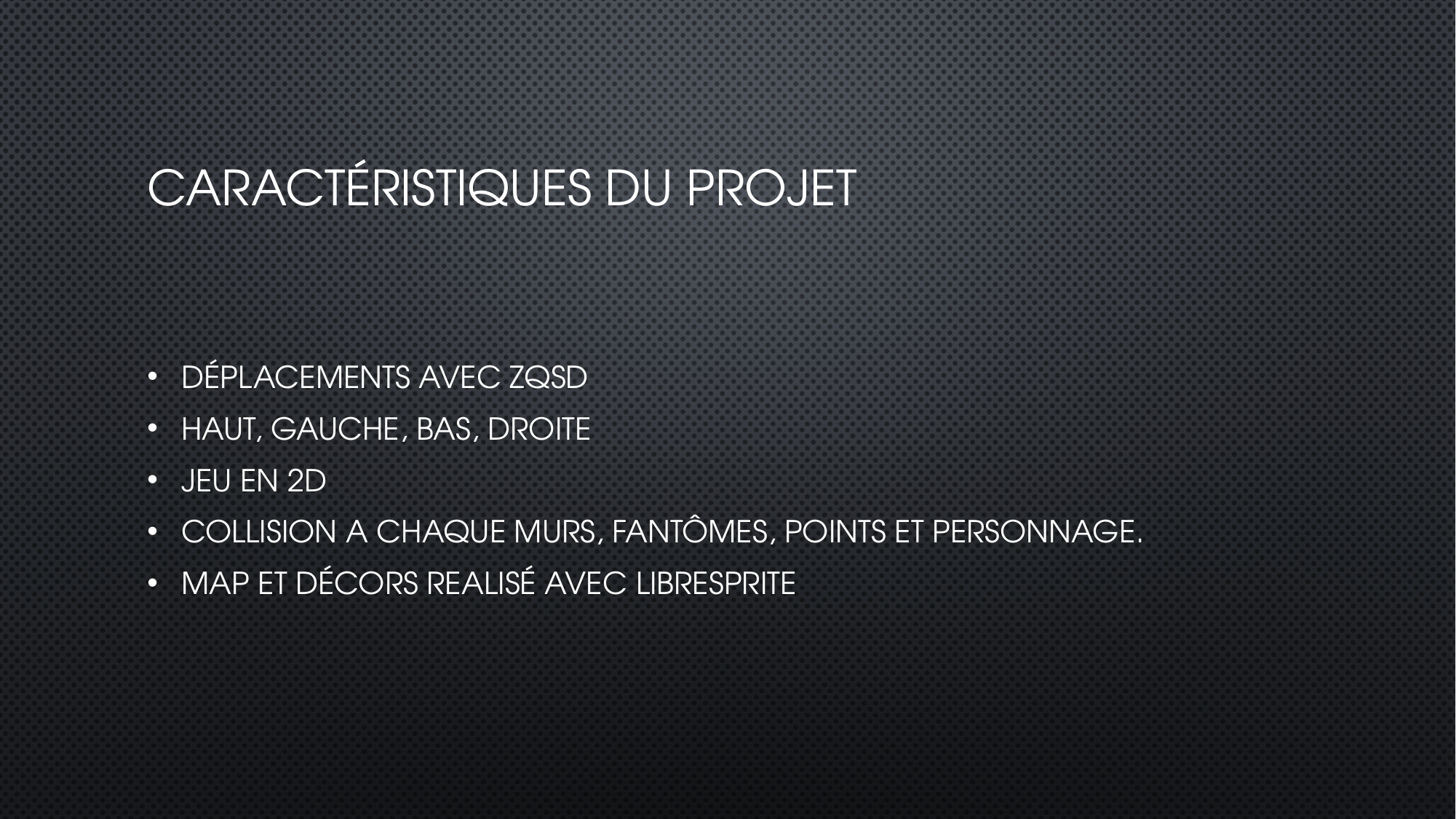

# Caractéristiques du projet
Déplacements avec ZQSD
Haut, gauche, bas, droite
Jeu en 2D
Collision a chaque murs, fantômes, points et personnage.
Map et décors realisé avec libresprite